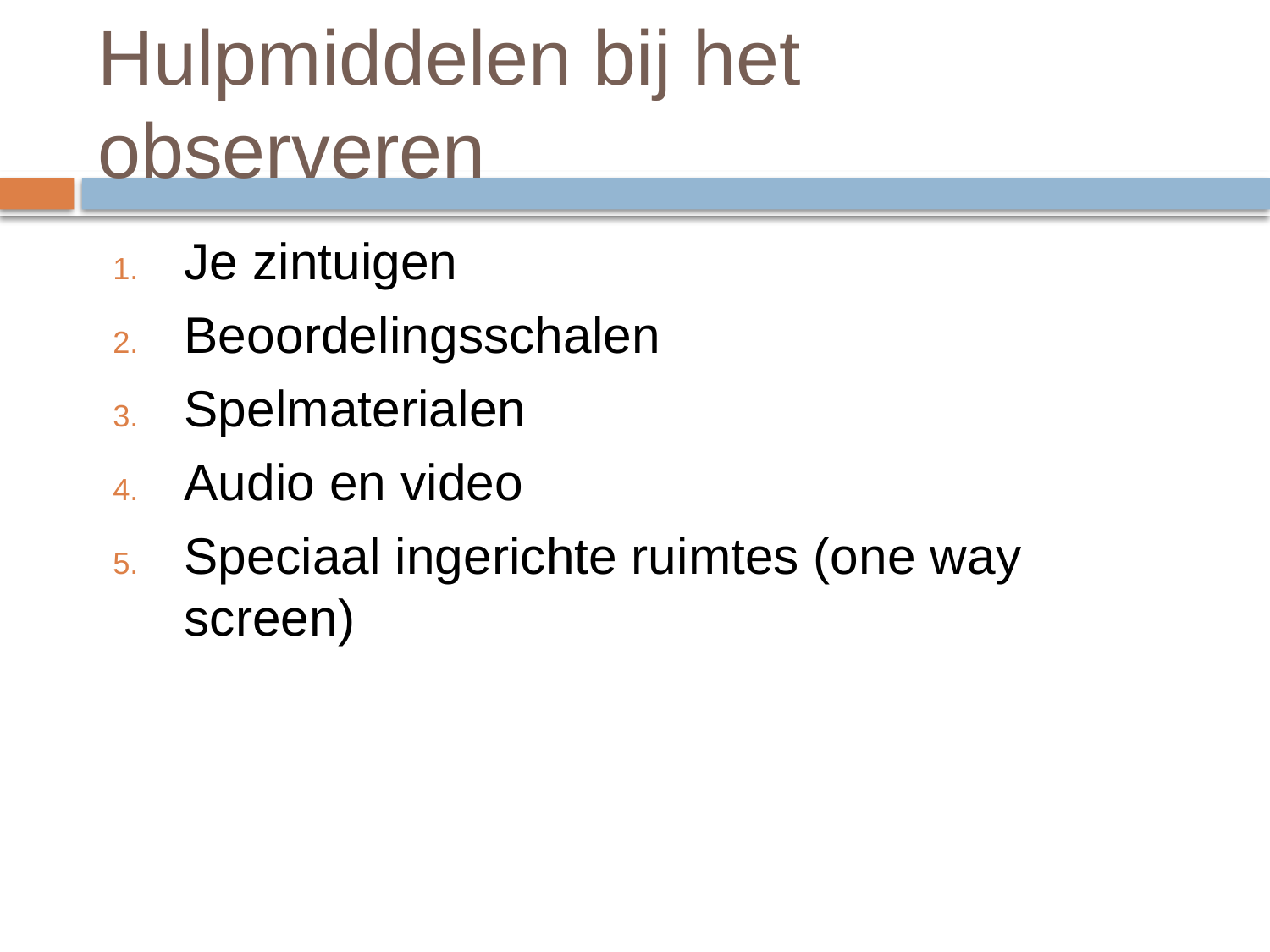

# Hulpmiddelen bij het observeren
Je zintuigen
Beoordelingsschalen
Spelmaterialen
Audio en video
Speciaal ingerichte ruimtes (one way screen)